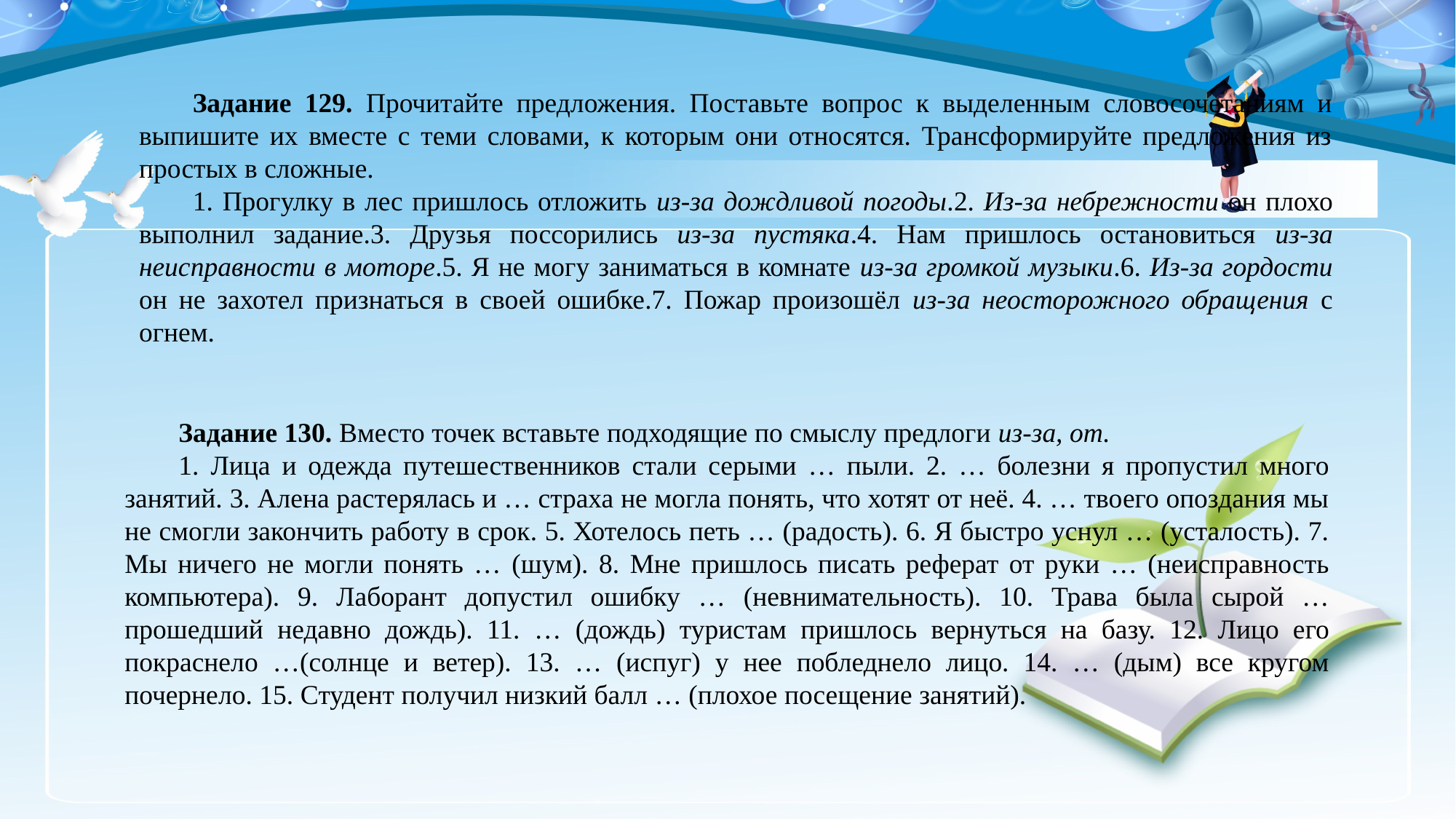

Задание 129. Прочитайте предложения. Поставьте вопрос к выделенным словосочетаниям и выпишите их вместе с теми словами, к которым они относятся. Трансформируйте предложения из простых в сложные.
1. Прогулку в лес пришлось отложить из-за дождливой погоды.2. Из-за небрежности он плохо выполнил задание.3. Друзья поссорились из-за пустяка.4. Нам пришлось остановиться из-за неисправности в моторе.5. Я не могу заниматься в комнате из-за громкой музыки.6. Из-за гордости он не захотел признаться в своей ошибке.7. Пожар произошёл из-за неосторожного обращения с огнем.
Задание 130. Вместо точек вставьте подходящие по смыслу предлоги из-за, от.
1. Лица и одежда путешественников стали серыми … пыли. 2. … болезни я пропустил много занятий. 3. Алена растерялась и … страха не могла понять, что хотят от неё. 4. … твоего опоздания мы не смогли закончить работу в срок. 5. Хотелось петь … (радость). 6. Я быстро уснул … (усталость). 7. Мы ничего не могли понять … (шум). 8. Мне пришлось писать реферат от руки … (неисправность компьютера). 9. Лаборант допустил ошибку … (невнимательность). 10. Трава была сырой …прошедший недавно дождь). 11. … (дождь) туристам пришлось вернуться на базу. 12. Лицо его покраснело …(солнце и ветер). 13. … (испуг) у нее побледнело лицо. 14. … (дым) все кругом почернело. 15. Студент получил низкий балл … (плохое посещение занятий).